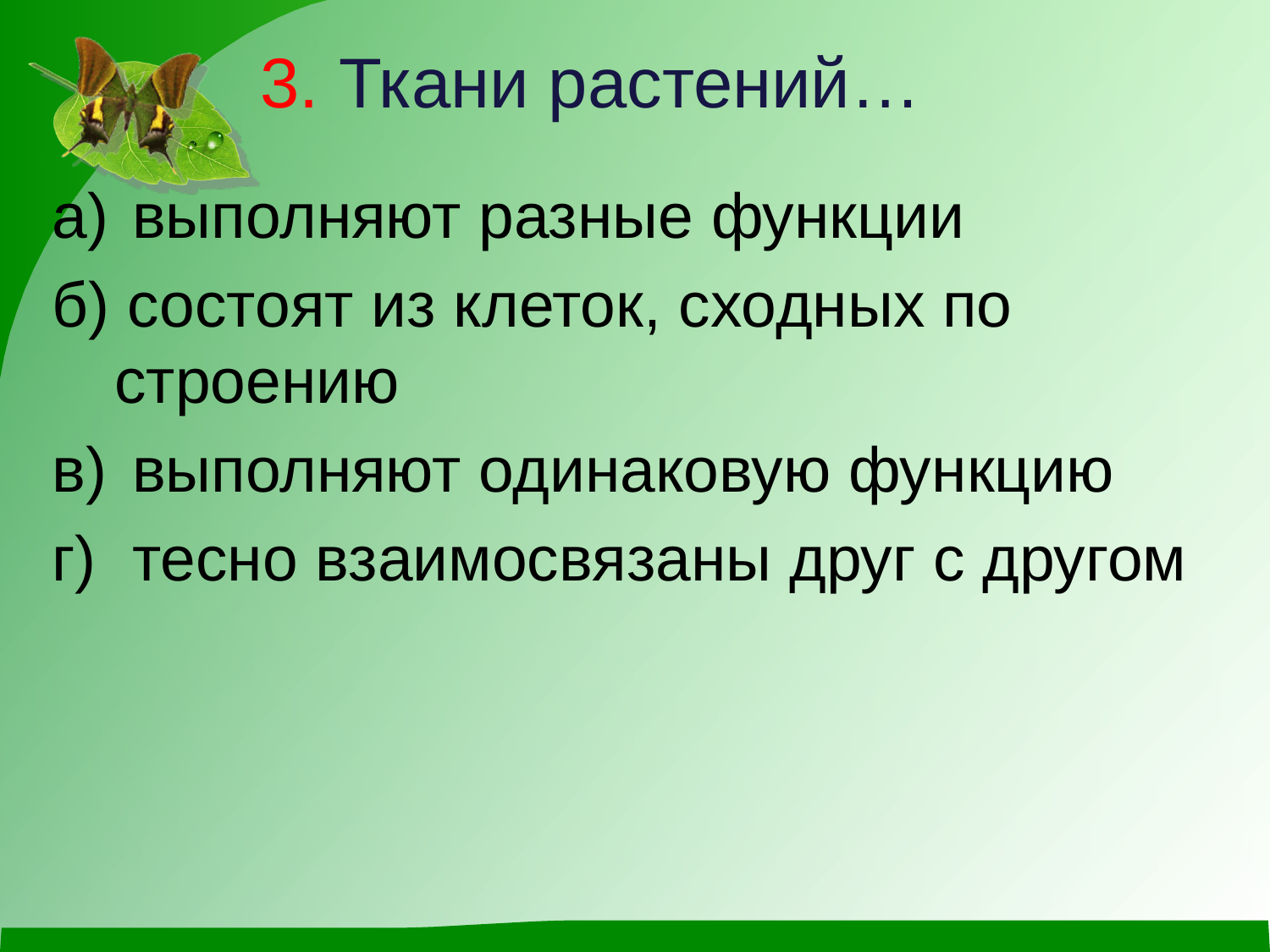

# 3. Ткани растений…
а)	 выполняют разные функции
б) состоят из клеток, сходных по строению
в)	 выполняют одинаковую функцию
г)	 тесно взаимосвязаны друг с другом